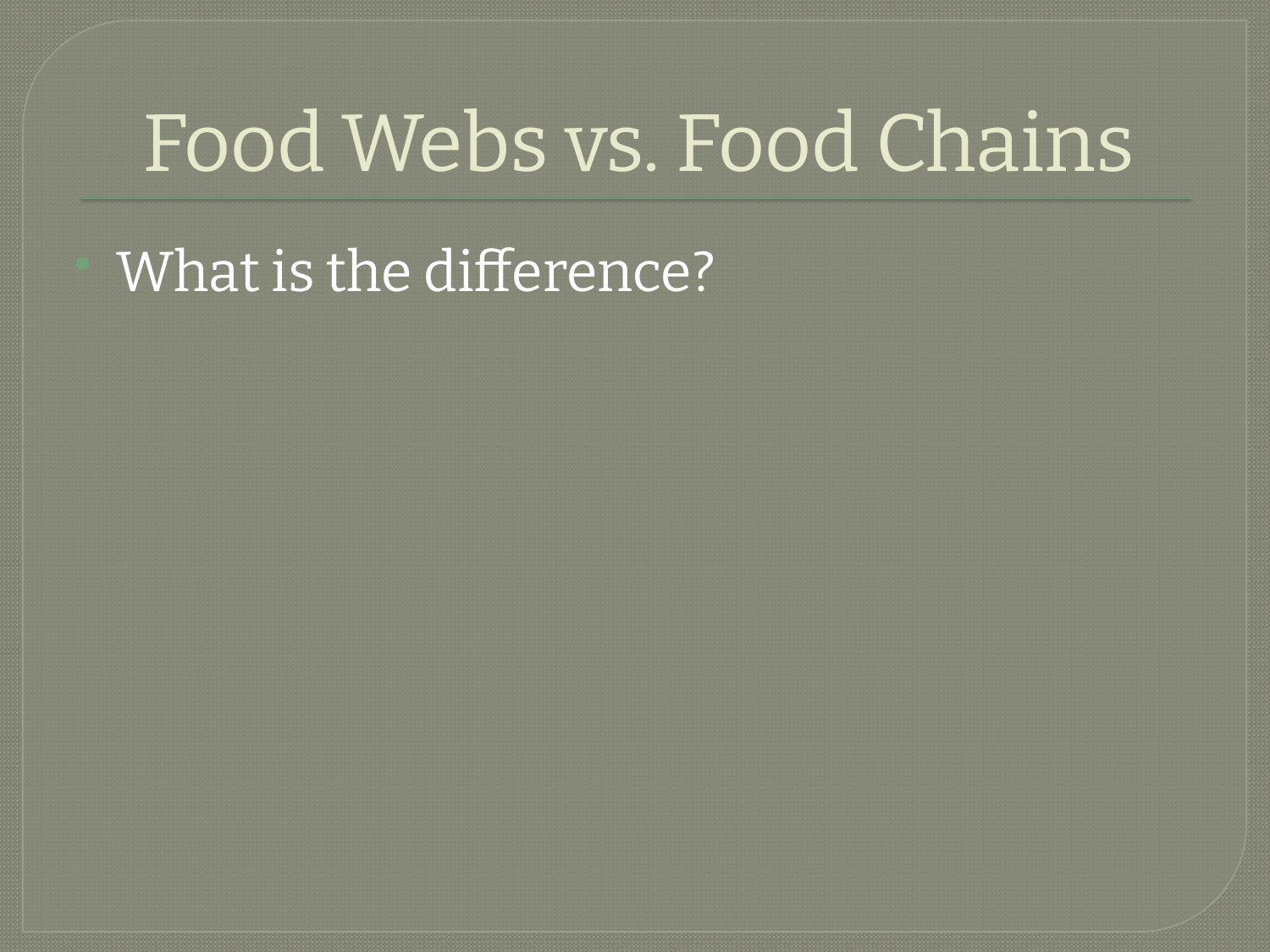

# Food Webs vs. Food Chains
What is the difference?